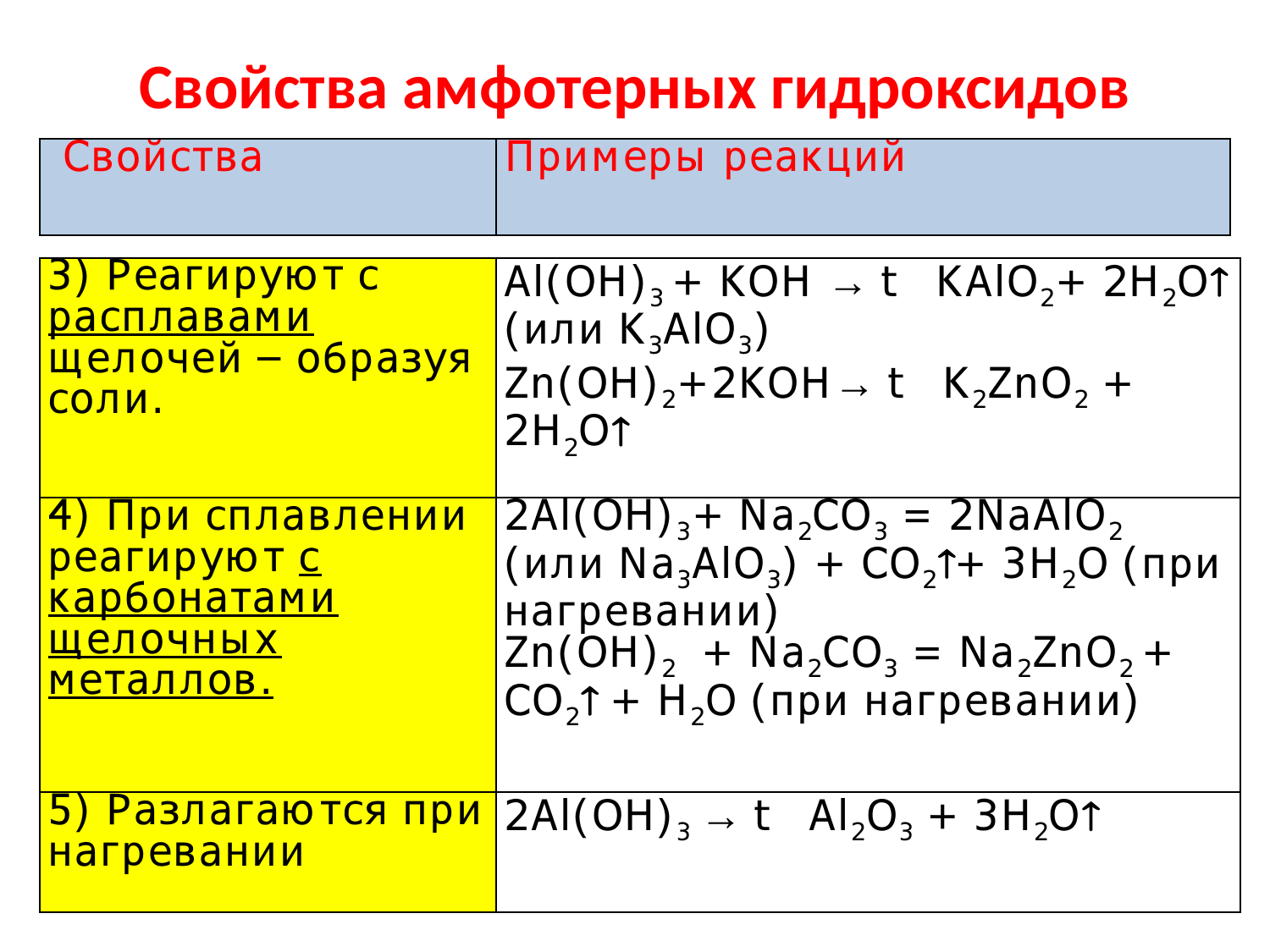

# Свойства амфотерных гидроксидов
| Свойства | Примеры реакций |
| --- | --- |
| 3) Реагируют с расплавами щелочей – образуя соли. | Al(OH)3 + KOH → t KAlO2+ 2H2O↑ (или K3AlO3) Zn(OH)2+2KOH→ t K2ZnO2 + 2H2O↑ |
| --- | --- |
| 4) При сплавлении реагируют с карбонатами щелочных металлов. | 2Al(OH)3+ Na2CO3 = 2NaAlO2 (или Na3AlO3) + CO2↑+ 3Н2О (при нагревании) Zn(OH)2 + Na2CO3 = Na2ZnO2 + CO2↑ + Н2О (при нагревании) |
| 5) Разлагаются при нагревании | 2Al(OH)3 → t Al2O3 + 3H2O↑ |